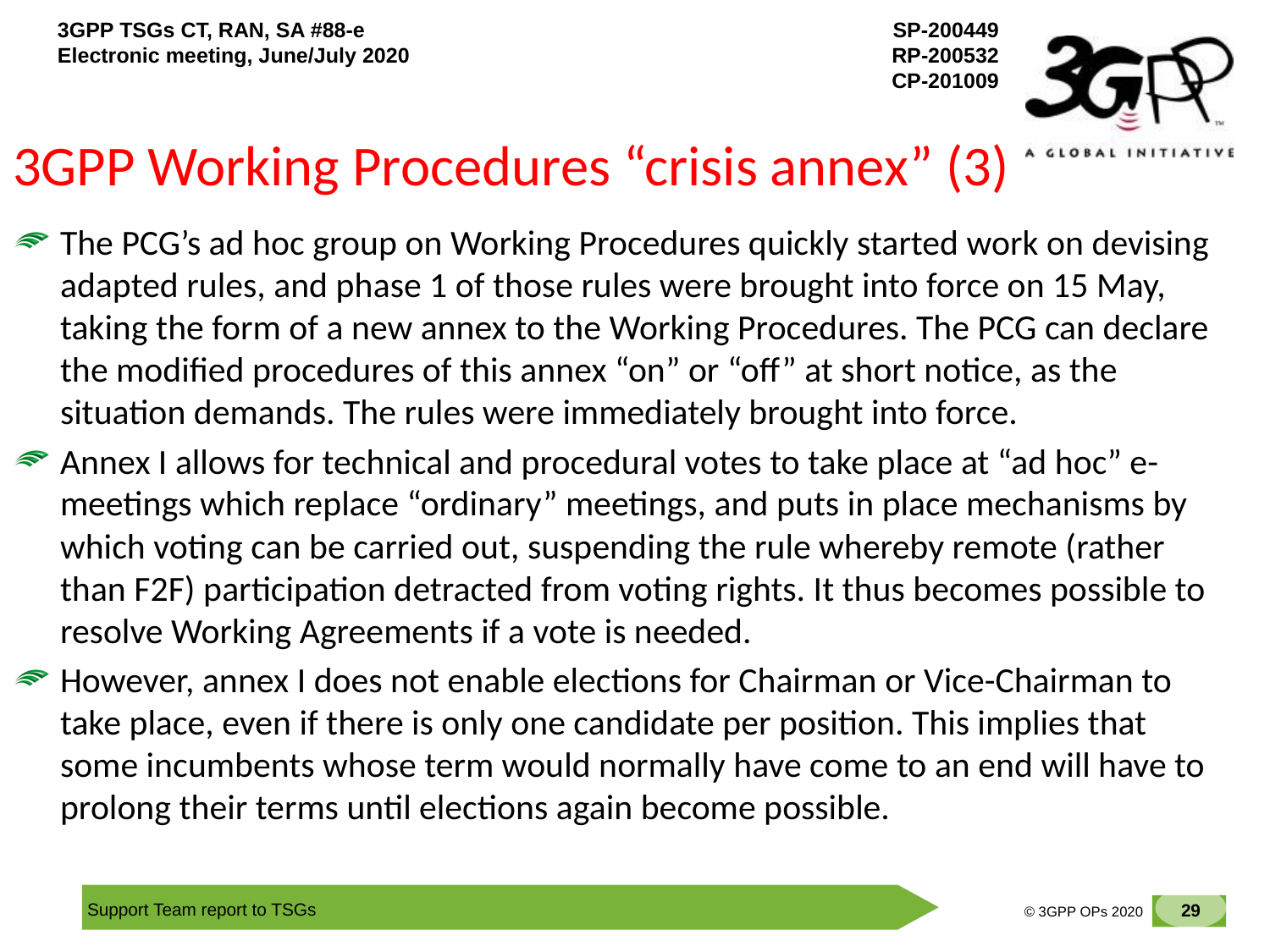

# 3GPP Working Procedures “crisis annex” (3)
The PCG’s ad hoc group on Working Procedures quickly started work on devising adapted rules, and phase 1 of those rules were brought into force on 15 May, taking the form of a new annex to the Working Procedures. The PCG can declare the modified procedures of this annex “on” or “off” at short notice, as the situation demands. The rules were immediately brought into force.
Annex I allows for technical and procedural votes to take place at “ad hoc” e-meetings which replace “ordinary” meetings, and puts in place mechanisms by which voting can be carried out, suspending the rule whereby remote (rather than F2F) participation detracted from voting rights. It thus becomes possible to resolve Working Agreements if a vote is needed.
However, annex I does not enable elections for Chairman or Vice-Chairman to take place, even if there is only one candidate per position. This implies that some incumbents whose term would normally have come to an end will have to prolong their terms until elections again become possible.

29